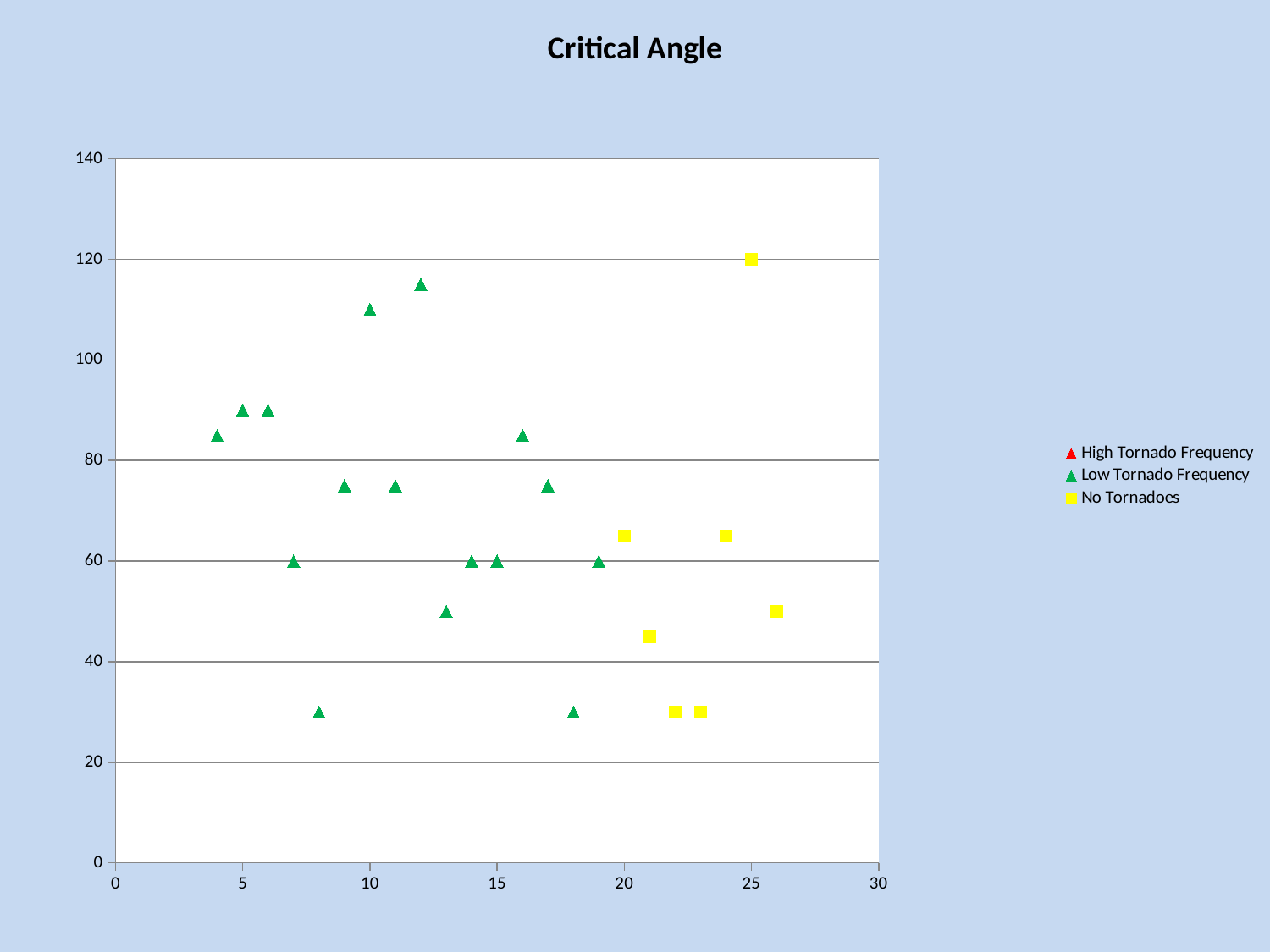

### Chart: Critical Angle

| Category |  |  |  |
|---|---|---|---|